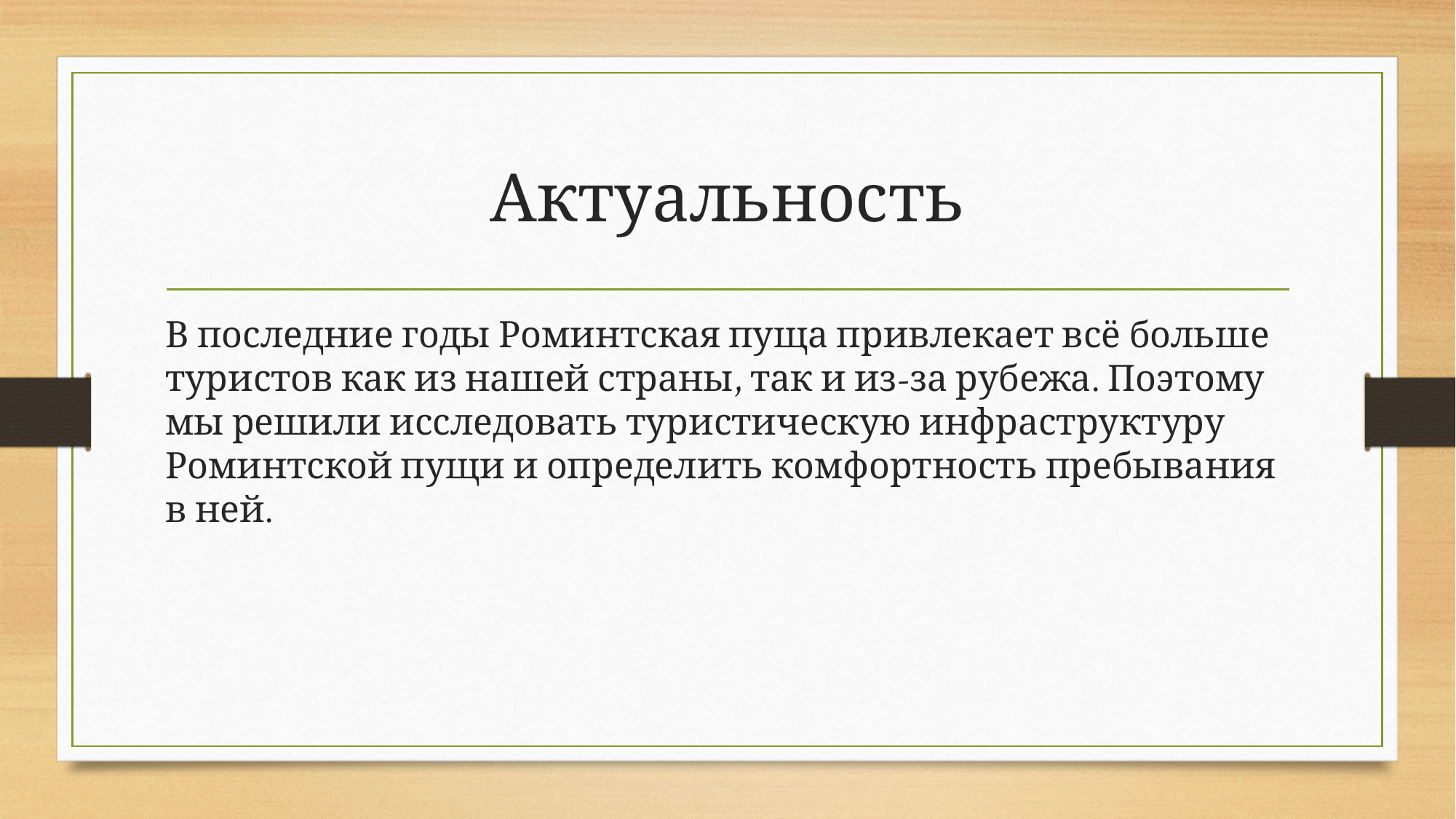

# Актуальность
В последние годы Роминтская пуща привлекает всё больше туристов как из нашей страны, так и из-за рубежа. Поэтому мы решили исследовать туристическую инфраструктуру Роминтской пущи и определить комфортность пребывания в ней.